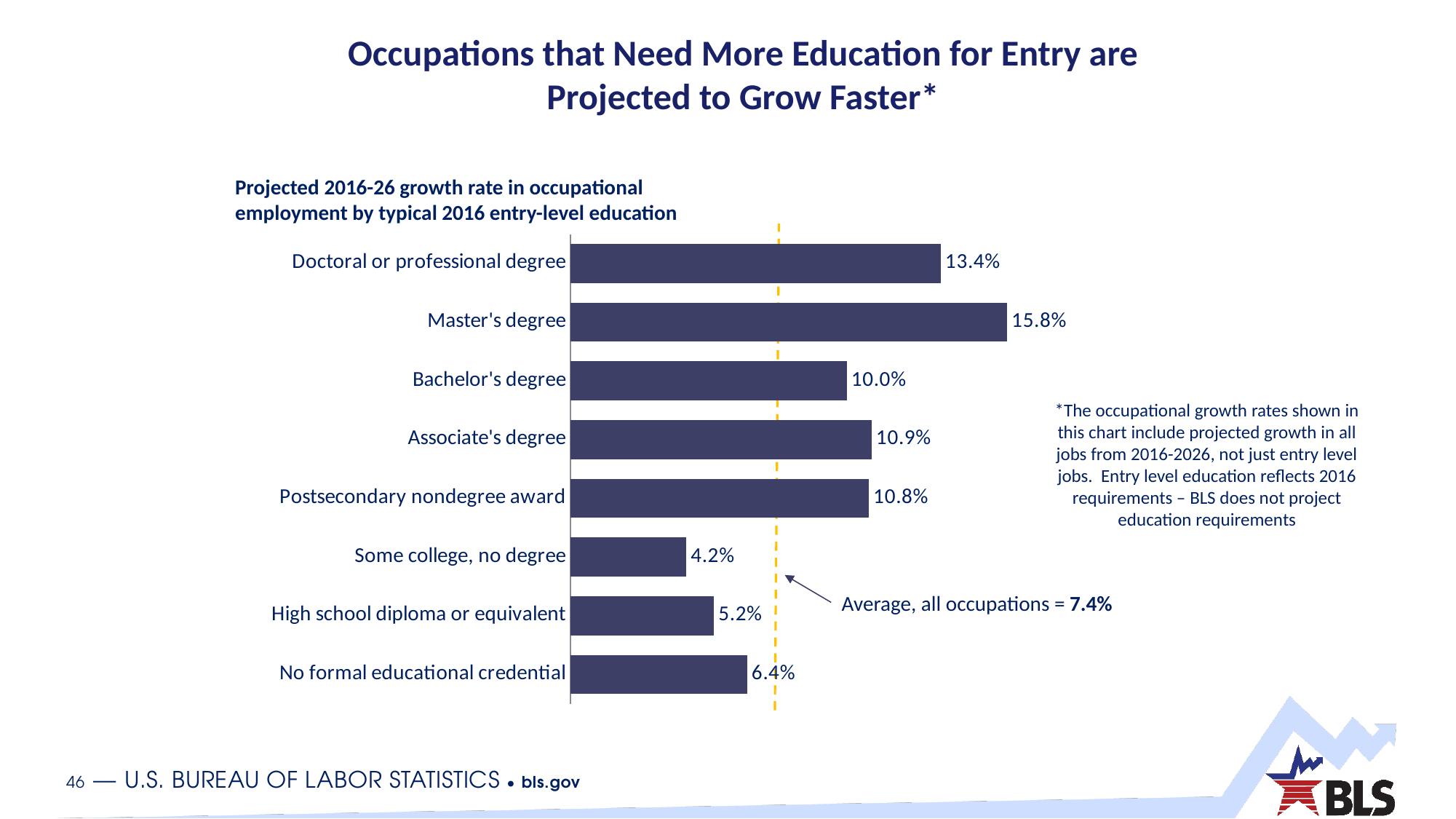

# Occupations that Need More Education for Entry are Projected to Grow Faster*
Projected 2016-26 growth rate in occupational employment by typical 2016 entry-level education

### Chart

| Category |  |
|---|---|
| Doctoral or professional degree | 0.134 |
| Master's degree | 0.158 |
| Bachelor's degree | 0.1 |
| Associate's degree | 0.109 |
| Postsecondary nondegree award | 0.108 |
| Some college, no degree | 0.042 |
| High school diploma or equivalent | 0.052 |
| No formal educational credential | 0.064 |
*The occupational growth rates shown in this chart include projected growth in all jobs from 2016-2026, not just entry level jobs.  Entry level education reflects 2016 requirements – BLS does not project education requirements

Average, all occupations = 7.4%